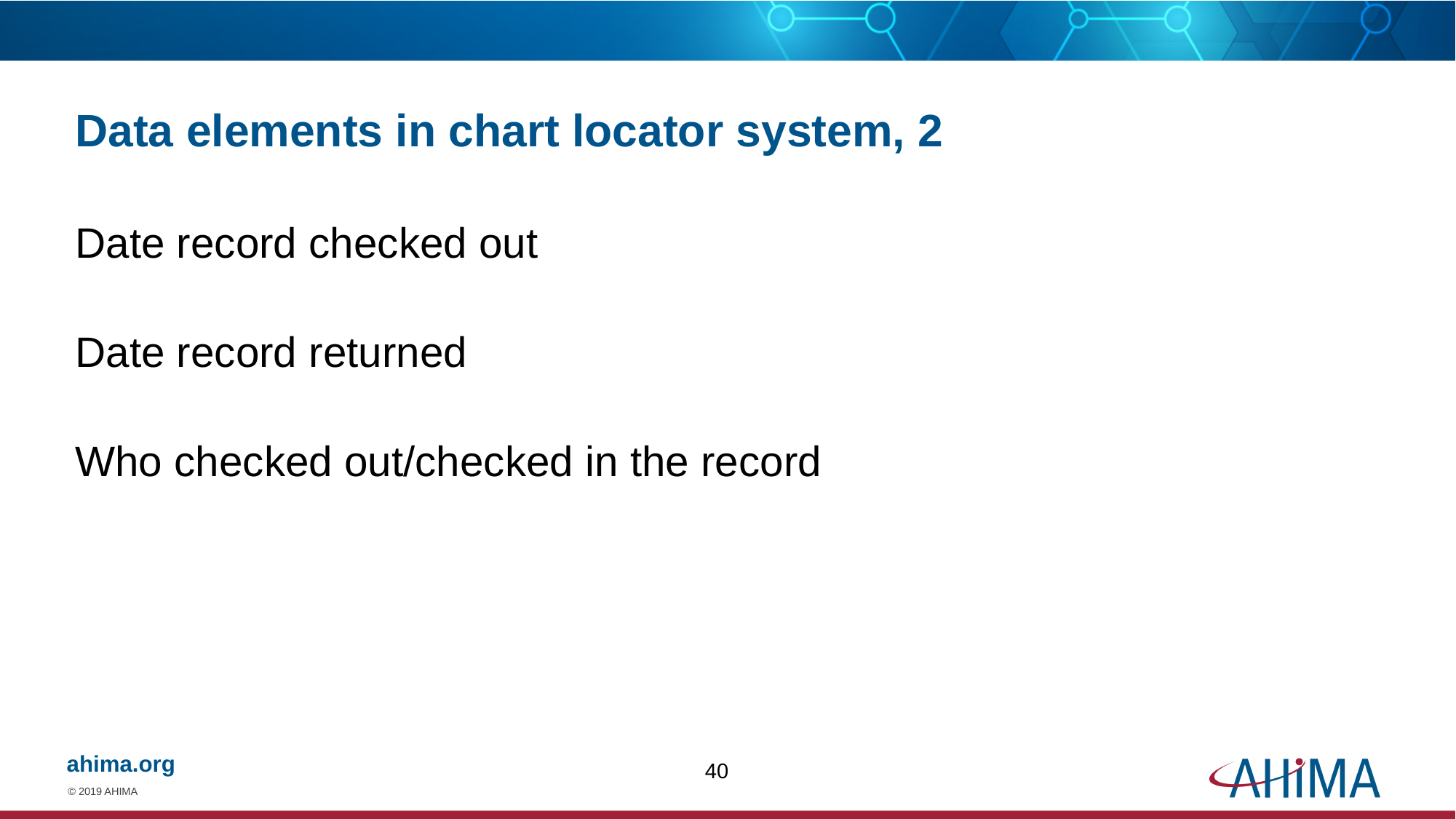

# Data elements in chart locator system, 2
Date record checked out

Date record returned

Who checked out/checked in the record